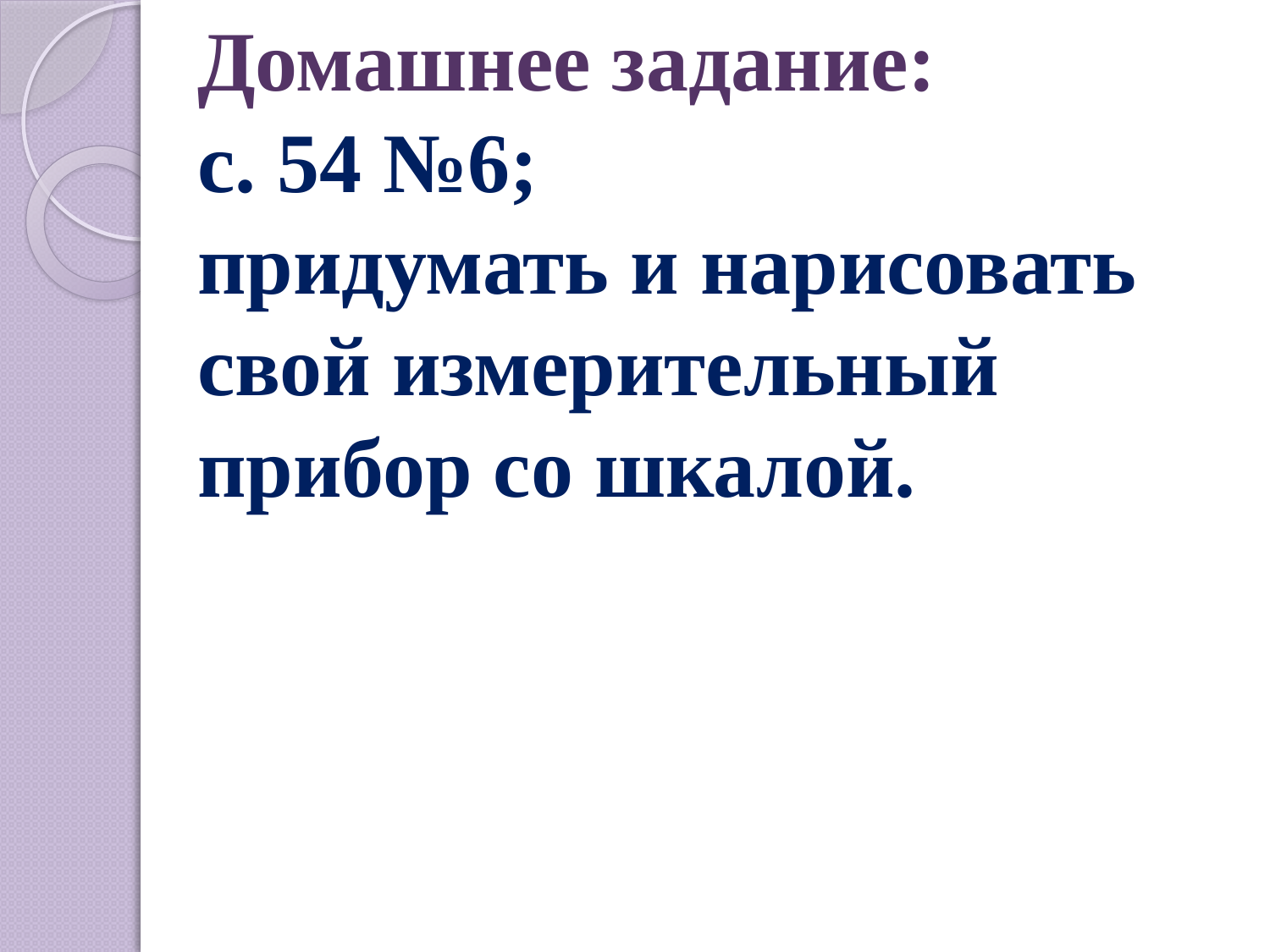

Домашнее задание:
с. 54 №6;
придумать и нарисовать свой измерительный прибор со шкалой.